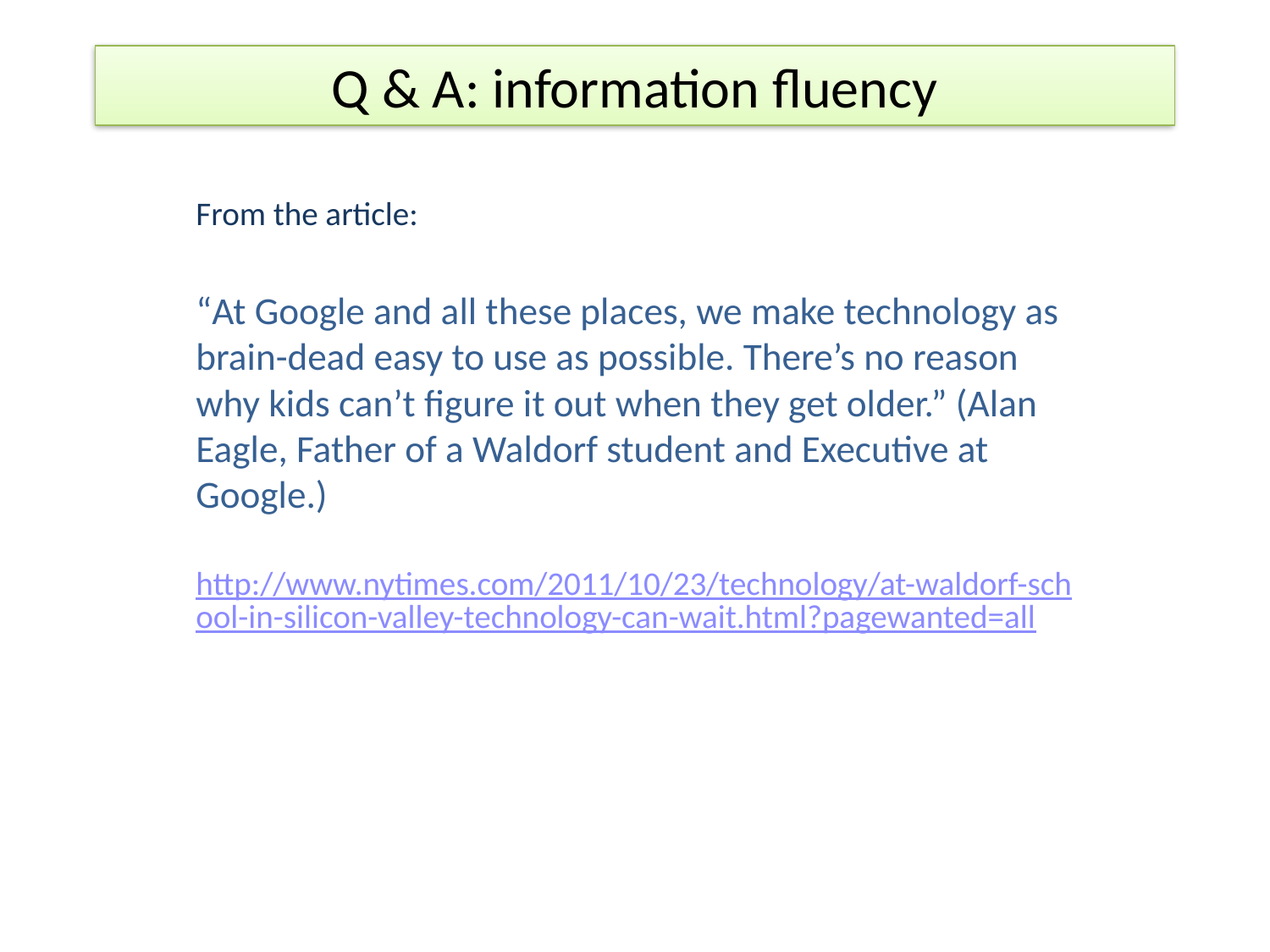

Q & A: information fluency
From the article:

“At Google and all these places, we make technology as brain-dead easy to use as possible. There’s no reason why kids can’t figure it out when they get older.” (Alan Eagle, Father of a Waldorf student and Executive at Google.)
 http://www.nytimes.com/2011/10/23/technology/at-waldorf-school-in-silicon-valley-technology-can-wait.html?pagewanted=all